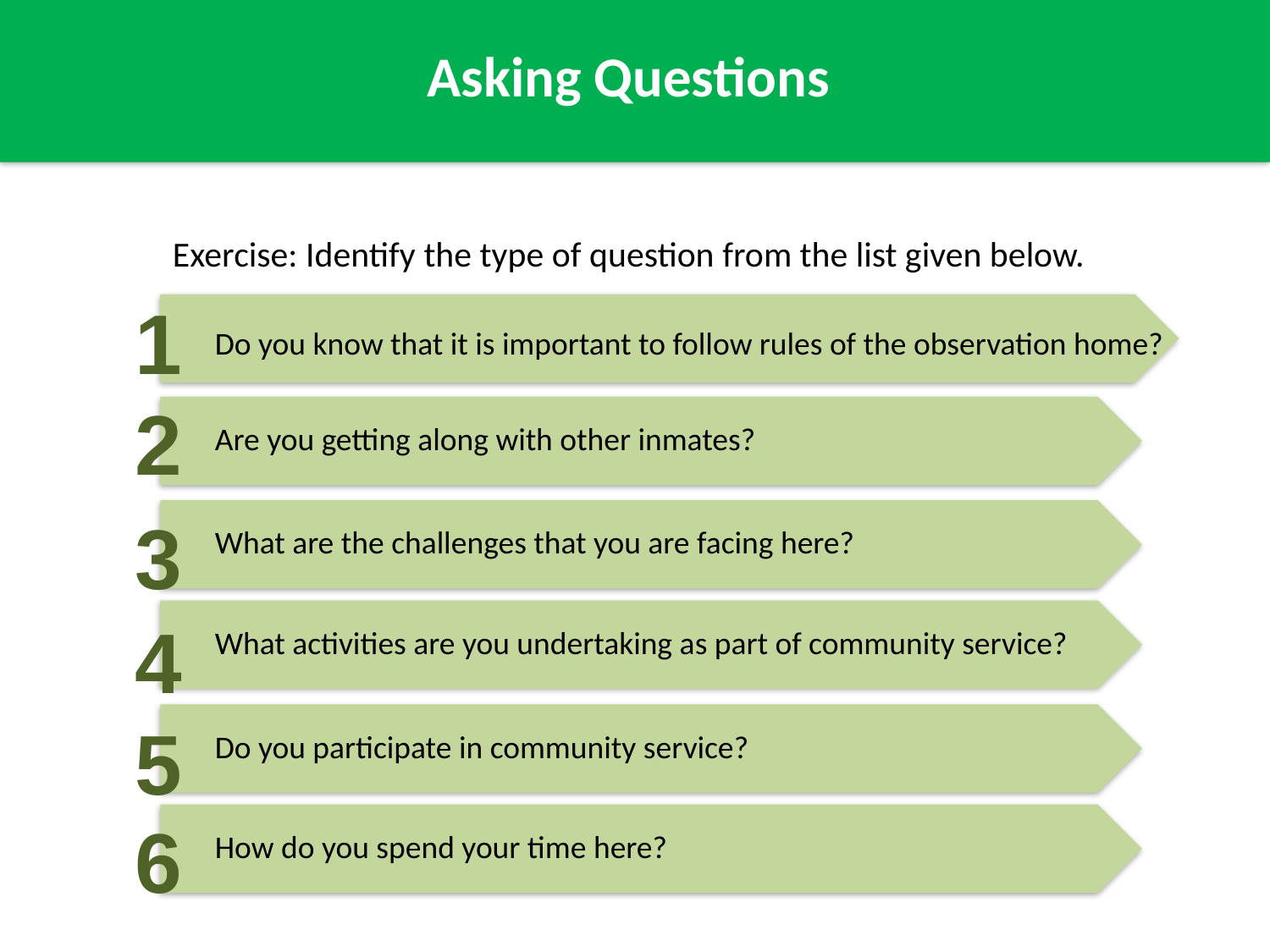

Asking Questions
Exercise: Identify the type of question from the list given below.
1

Do you know that it is important to follow rules of the observation home?
2

Are you getting along with other inmates?
3

What are the challenges that you are facing here?

4
What activities are you undertaking as part of community service?
5

Do you participate in community service?
6

How do you spend your time here?